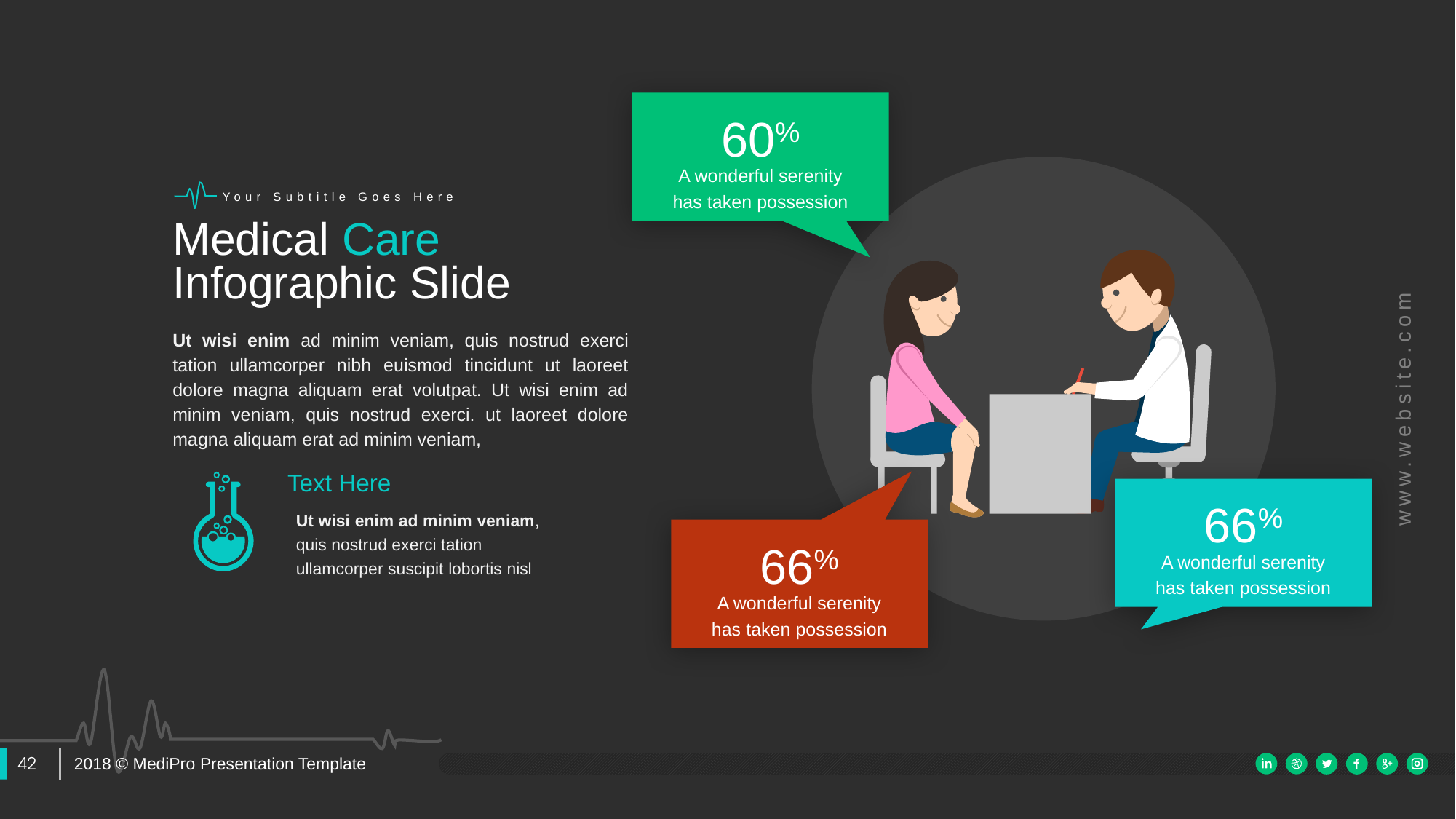

60%
A wonderful serenity has taken possession

Your Subtitle Goes Here

Medical Care
Infographic Slide
Ut wisi enim ad minim veniam, quis nostrud exerci tation ullamcorper nibh euismod tincidunt ut laoreet dolore magna aliquam erat volutpat. Ut wisi enim ad minim veniam, quis nostrud exerci. ut laoreet dolore magna aliquam erat ad minim veniam,
Text Here
Ut wisi enim ad minim veniam, quis nostrud exerci tation ullamcorper suscipit lobortis nisl

66%
A wonderful serenity has taken possession

66%
A wonderful serenity has taken possession